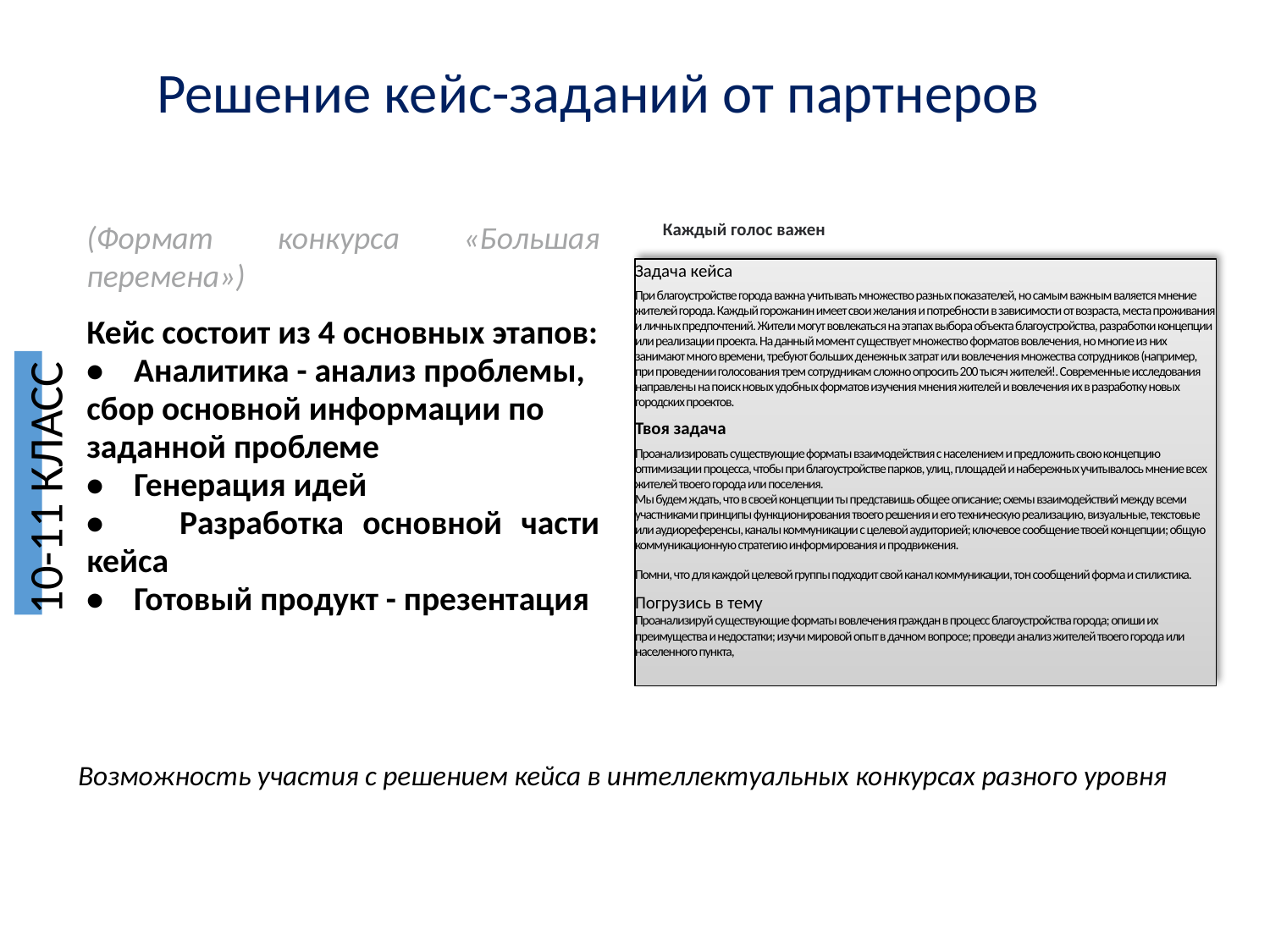

Решение кейс-заданий от партнеров
(Формат конкурса «Большая перемена»)
Кейс состоит из 4 основных этапов:
•    Аналитика - анализ проблемы, сбор основной информации по заданной проблеме
•    Генерация идей
•    Разработка основной части кейса
•    Готовый продукт - презентация
Каждый голос важен
Задача кейса
При благоустройстве города важна учитывать множество разных показателей, но самым важным валяется мнение жителей города. Каждый горожанин имеет свои желания и потребности в зависимости от возраста, места проживания и личных предпочтений. Жители могут вовлекаться на этапах выбора объекта благоустройства, разработки концепции или реализации проекта. На данный момент существует множество форматов вовлечения, но многие из них занимают много времени, требуют больших денежных затрат или вовлечения множества сотрудников (например, при проведении голосования трем сотрудникам сложно опросить 200 тысяч жителей!. Современные исследования направлены на поиск новых удобных форматов изучения мнения жителей и вовлечения их в разработку новых городских проектов.
Твоя задача
Проанализировать существующие форматы взаимодействия с населением и предложить свою концепцию оптимизации процесса, чтобы при благоустройстве парков, улиц, площадей и набережных учитывалось мнение всех жителей твоего города или поселения.
Мы будем ждать, что в своей концепции ты представишь общее описание; схемы взаимодействий между всеми участниками принципы функционирования твоего решения и его техническую реализацию, визуальные, текстовые или аудиореференсы, каналы коммуникации с целевой аудиторией; ключевое сообщение твоей концепции; общую коммуникационную стратегию информирования и продвижения.
Помни, что для каждой целевой группы подходит свой канал коммуникации, тон сообщений форма и стилистика. Погрузись в тему
Проанализируй существующие форматы вовлечения граждан в процесс благоустройства города; опиши их преимущества и недостатки; изучи мировой опыт в дачном вопросе; проведи анализ жителей твоего города или населенного пункта,
10-11 КЛАСС
Возможность участия с решением кейса в интеллектуальных конкурсах разного уровня